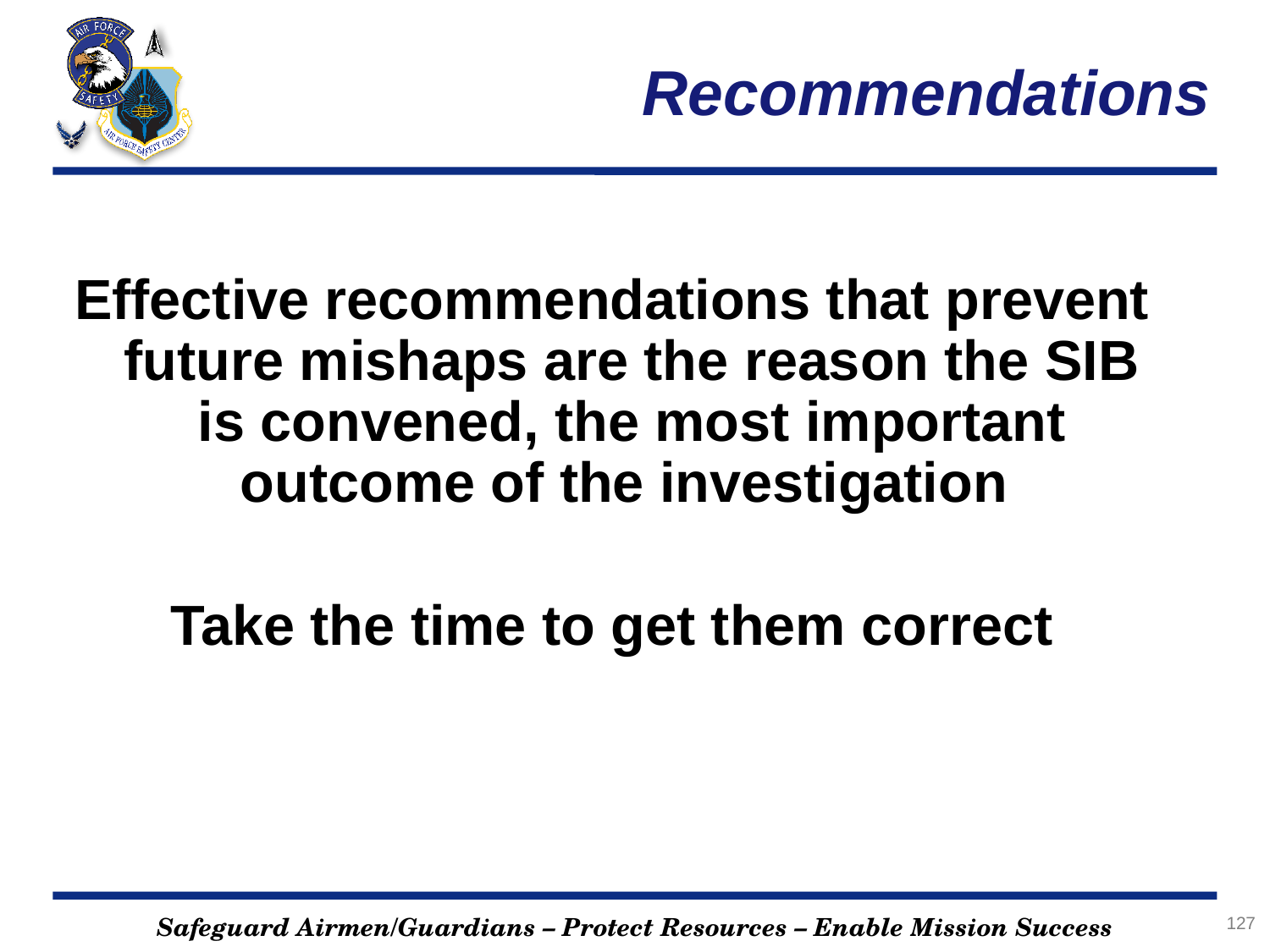

# Recommendations

Effective recommendations that prevent future mishaps are the reason the SIB is convened, the most important outcome of the investigation

Take the time to get them correct
127